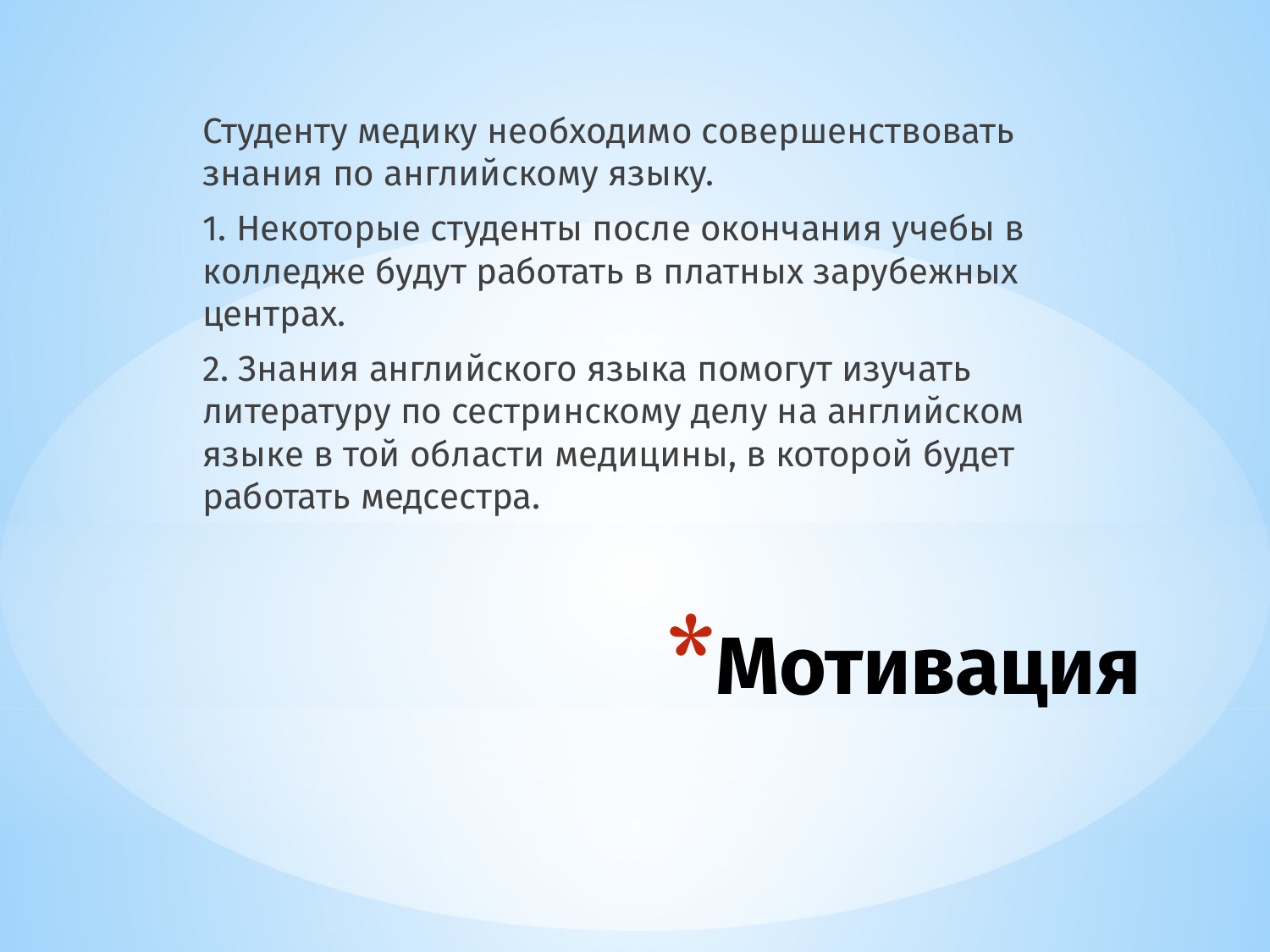

Студенту медику необходимо совершенствовать знания по английскому языку.
	1. Некоторые студенты после окончания учебы в колледже будут работать в платных зарубежных центрах.
	2. Знания английского языка помогут изучать литературу по сестринскому делу на английском языке в той области медицины, в которой будет работать медсестра.

# Мотивация